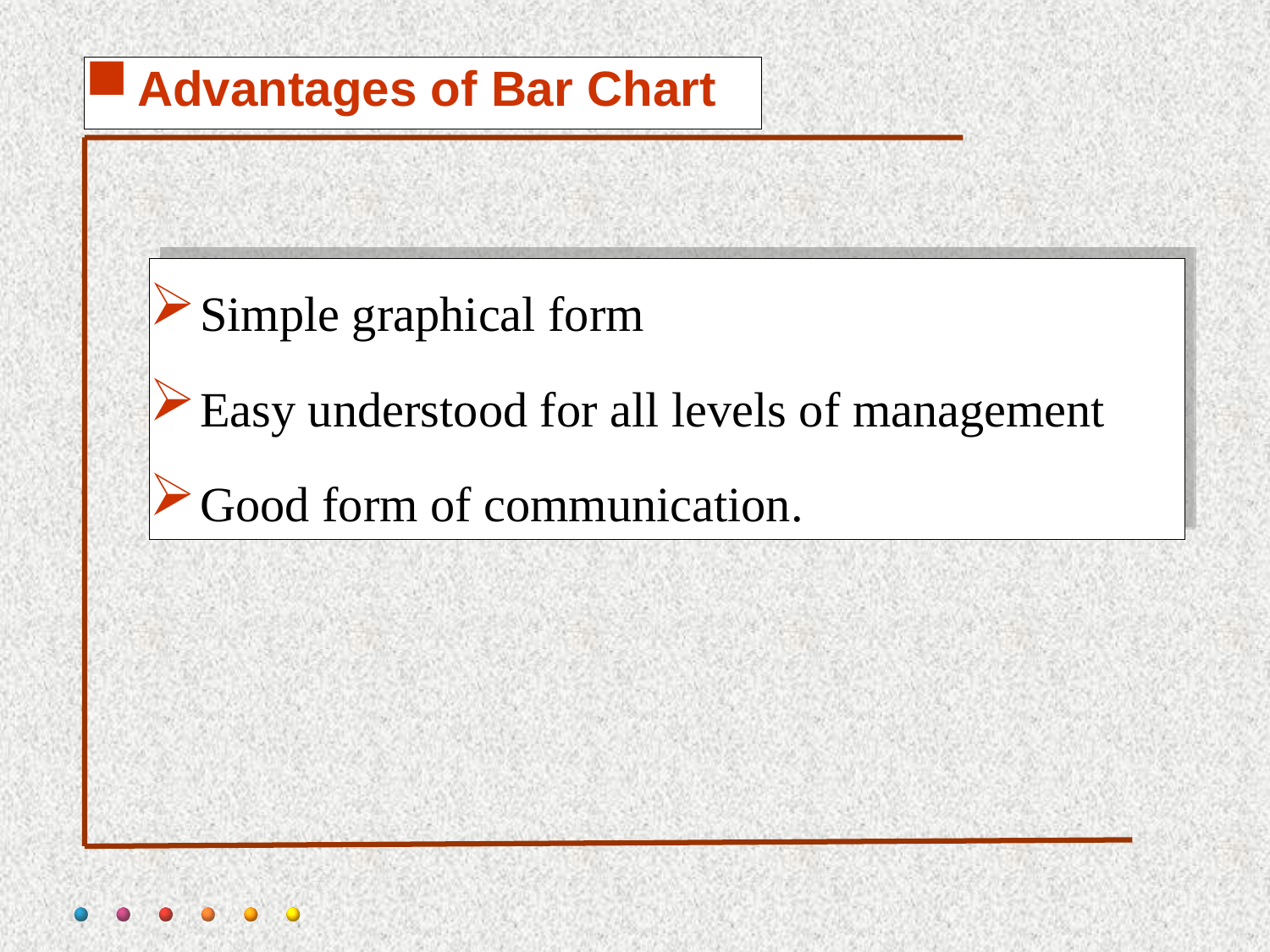

# Advantages of Bar Chart
Simple graphical form
Easy understood for all levels of management
Good form of communication.